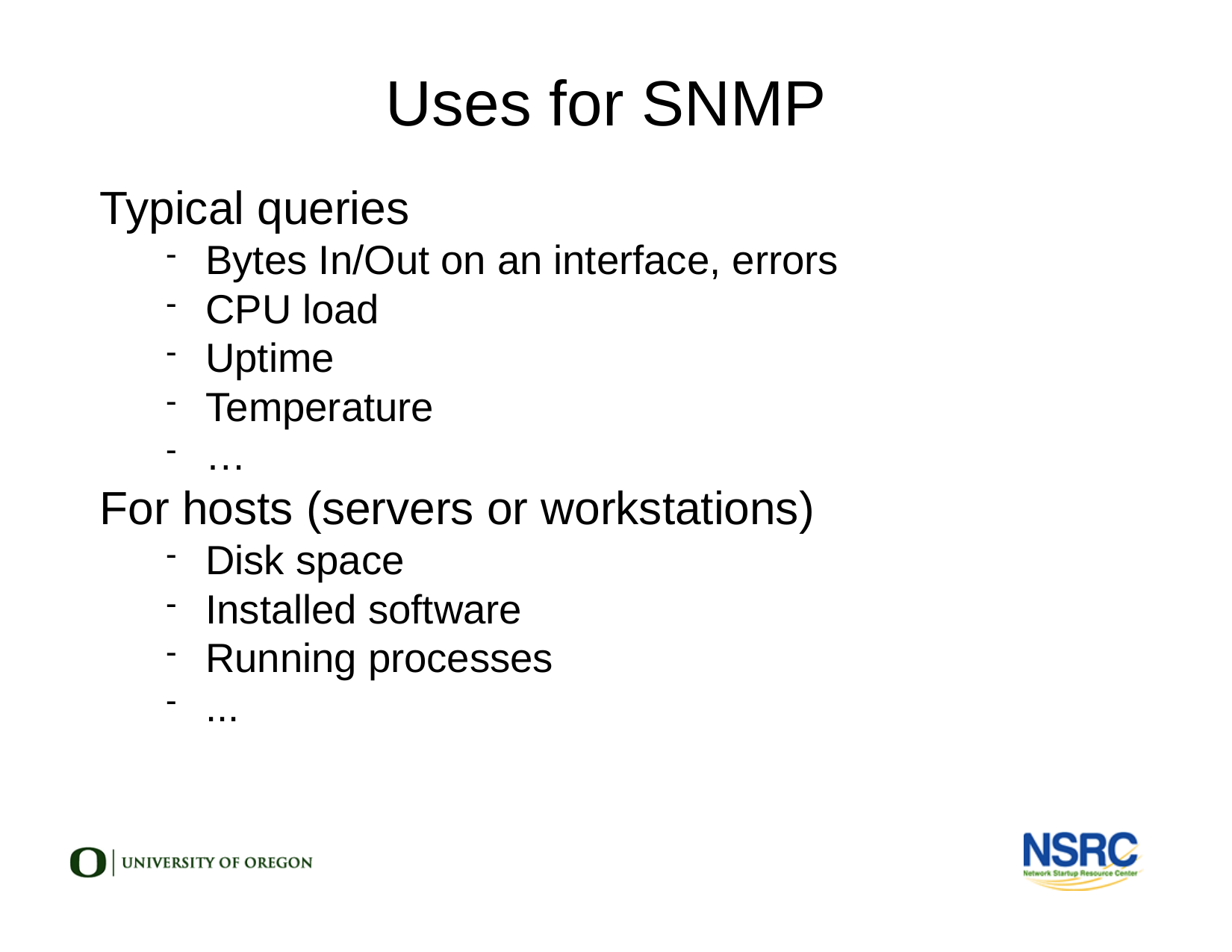

Uses for SNMP
Typical queries
Bytes In/Out on an interface, errors
CPU load
Uptime
Temperature
…
For hosts (servers or workstations)
Disk space
Installed software
Running processes
...